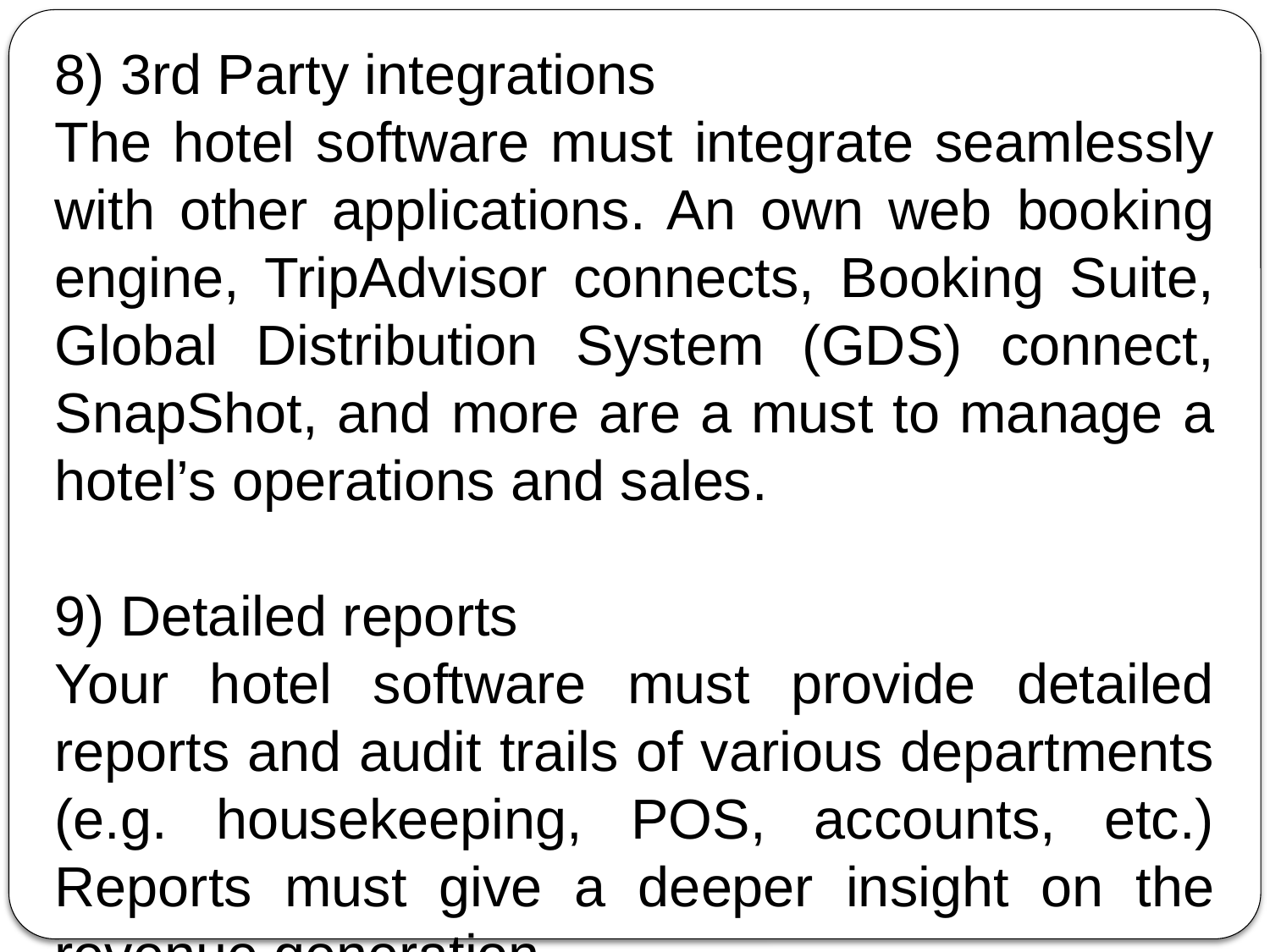

8) 3rd Party integrations
The hotel software must integrate seamlessly with other applications. An own web booking engine, TripAdvisor connects, Booking Suite, Global Distribution System (GDS) connect, SnapShot, and more are a must to manage a hotel’s operations and sales.

9) Detailed reports
Your hotel software must provide detailed reports and audit trails of various departments (e.g. housekeeping, POS, accounts, etc.) Reports must give a deeper insight on the revenue generation.